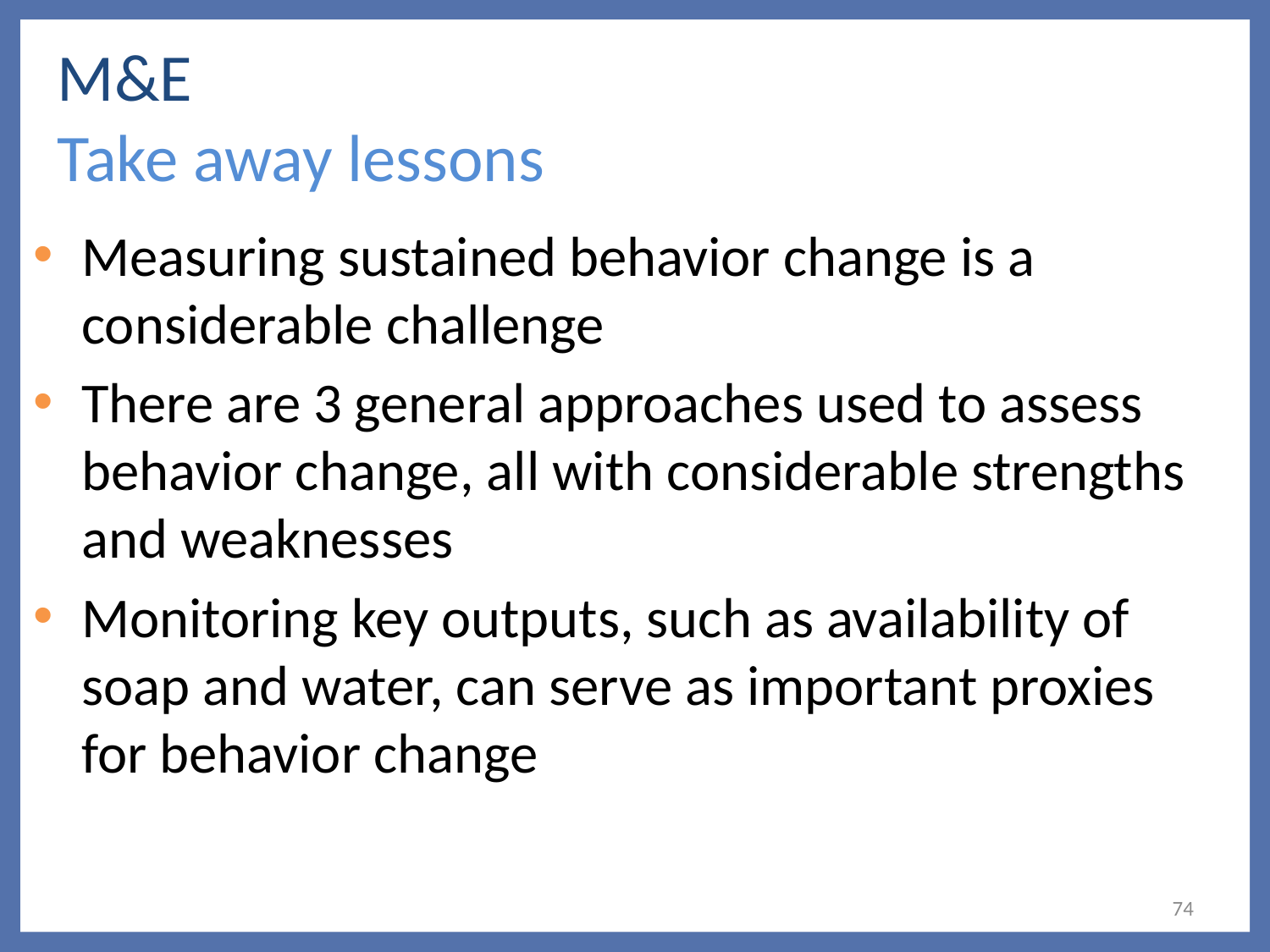

M&E
Take away lessons
Measuring sustained behavior change is a considerable challenge
There are 3 general approaches used to assess behavior change, all with considerable strengths and weaknesses
Monitoring key outputs, such as availability of soap and water, can serve as important proxies for behavior change

74